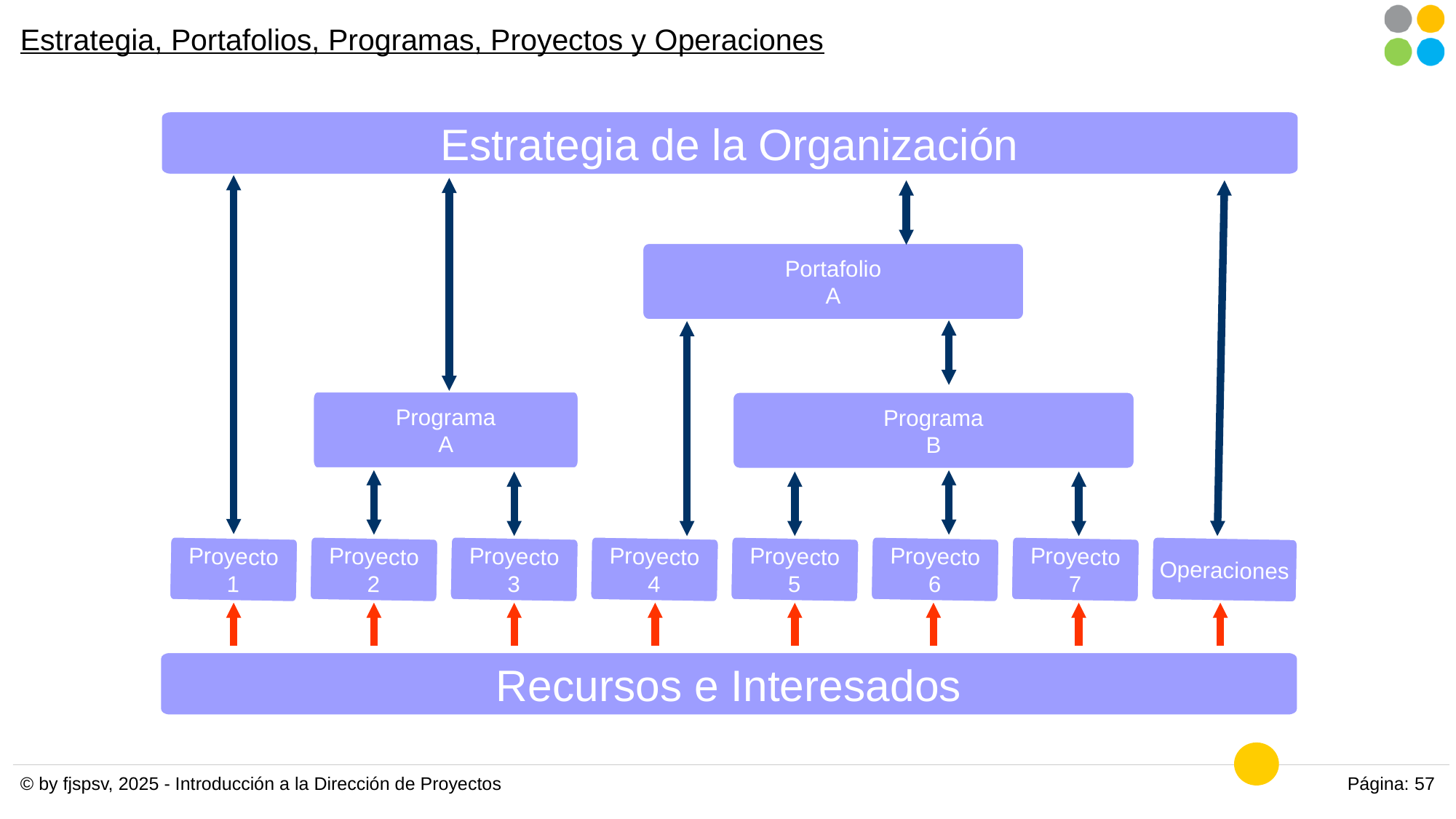

# Estrategia, Portafolios, Programas, Proyectos y Operaciones
Estrategia de la Organización
Portafolio
A
Programa
A
Programa
B
Proyecto
1
Proyecto
2
Proyecto
3
Proyecto
4
Proyecto
5
Proyecto
6
Proyecto
7
Operaciones
Recursos e Interesados
© by fjspsv, 2025 - Introducción a la Dirección de Proyectos
Página: 57